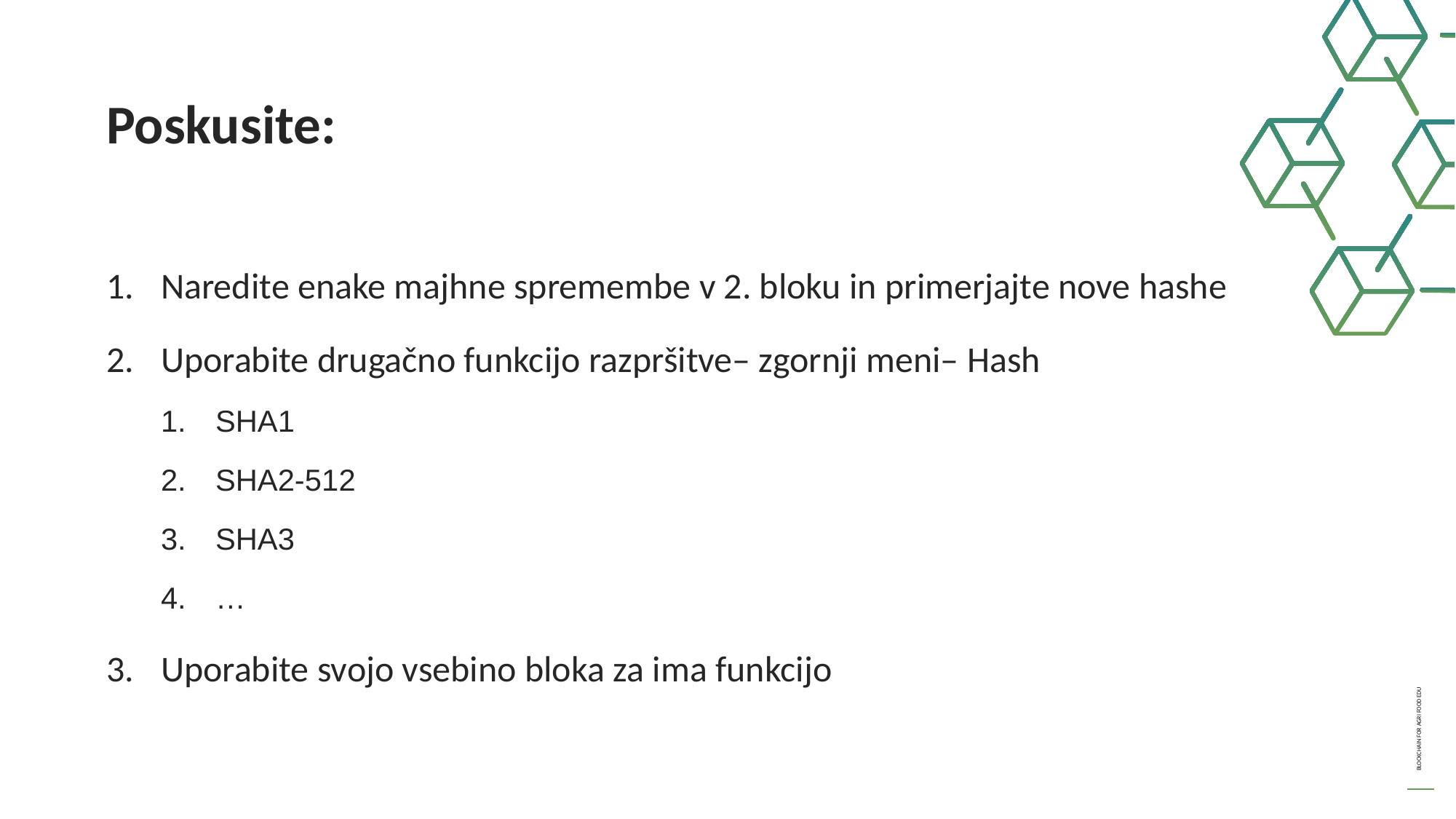

Poskusite:
Naredite enake majhne spremembe v 2. bloku in primerjajte nove hashe
Uporabite drugačno funkcijo razpršitve– zgornji meni– Hash
SHA1
SHA2-512
SHA3
…
Uporabite svojo vsebino bloka za ima funkcijo